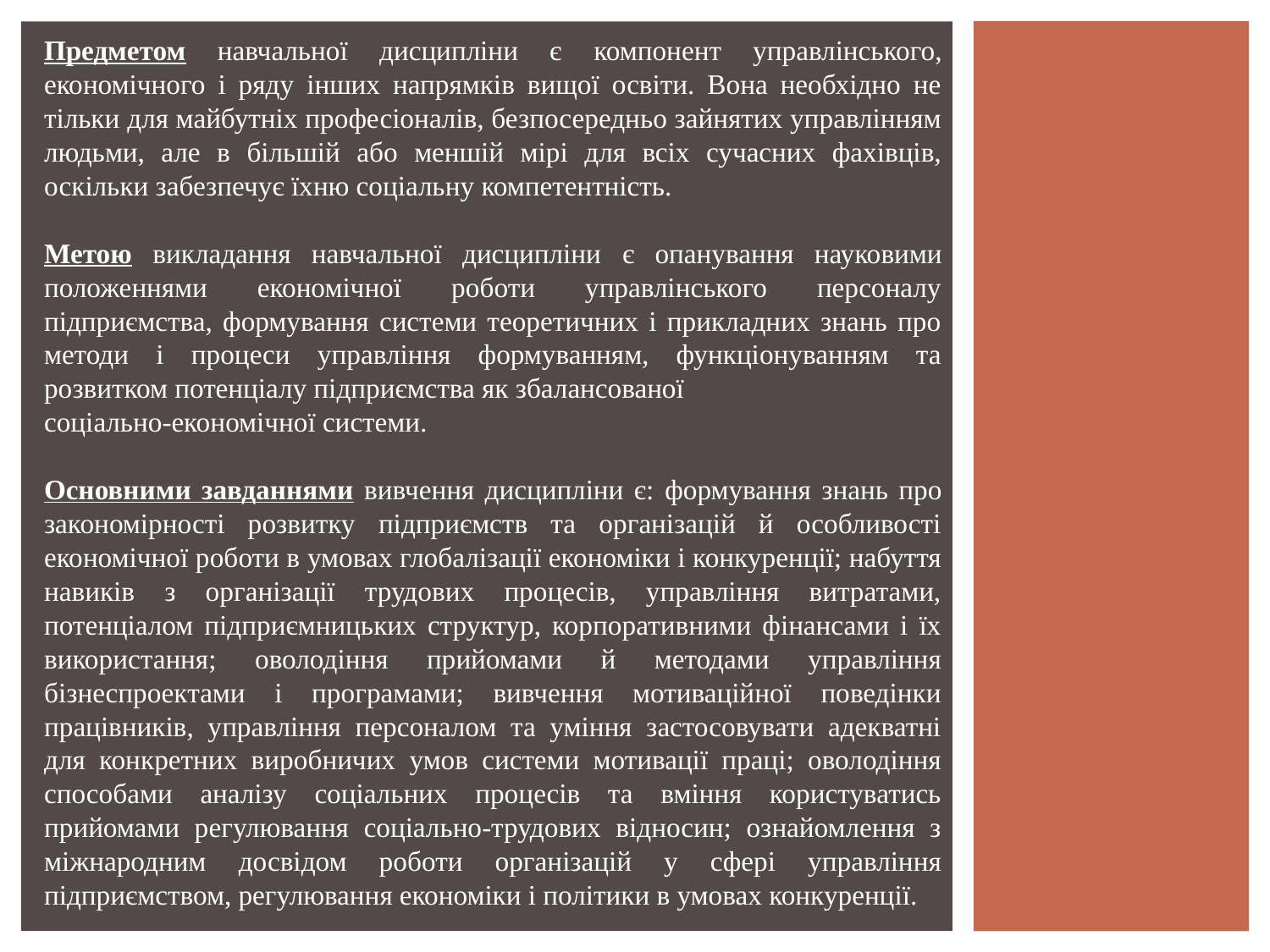

Предметом навчальної дисципліни є компонент управлінського, економічного і ряду інших напрямків вищої освіти. Вона необхідно не тільки для майбутніх професіоналів, безпосередньо зайнятих управлінням людьми, але в більшій або меншій мірі для всіх сучасних фахівців, оскільки забезпечує їхню соціальну компетентність.
Метою викладання навчальної дисципліни є опанування науковими положеннями економічної роботи управлінського персоналу підприємства, формування системи теоретичних і прикладних знань про методи і процеси управління формуванням, функціонуванням та розвитком потенціалу підприємства як збалансованої
соціально-економічної системи.
Основними завданнями вивчення дисципліни є: формування знань про закономірності розвитку підприємств та організацій й особливості економічної роботи в умовах глобалізації економіки і конкуренції; набуття навиків з організації трудових процесів, управління витратами, потенціалом підприємницьких структур, корпоративними фінансами і їх використання; оволодіння прийомами й методами управління бізнеспроектами і програмами; вивчення мотиваційної поведінки працівників, управління персоналом та уміння застосовувати адекватні для конкретних виробничих умов системи мотивації праці; оволодіння способами аналізу соціальних процесів та вміння користуватись прийомами регулювання соціально-трудових відносин; ознайомлення з міжнародним досвідом роботи організацій у сфері управління підприємством, регулювання економіки і політики в умовах конкуренції.